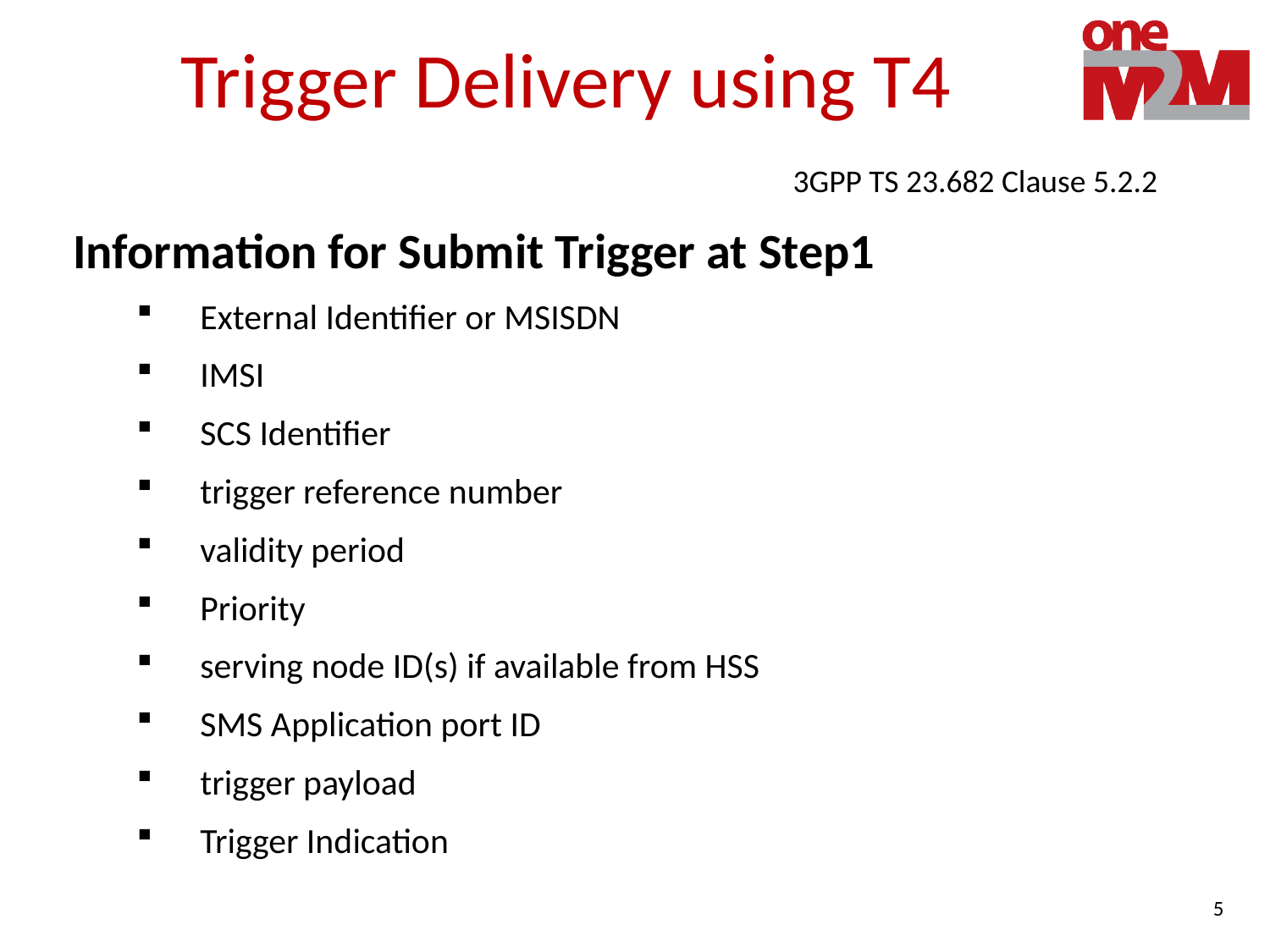

# Trigger Delivery using T4
3GPP TS 23.682 Clause 5.2.2

Information for Submit Trigger at Step1
External Identifier or MSISDN
IMSI
SCS Identifier
trigger reference number
validity period
Priority
serving node ID(s) if available from HSS
SMS Application port ID
trigger payload
Trigger Indication